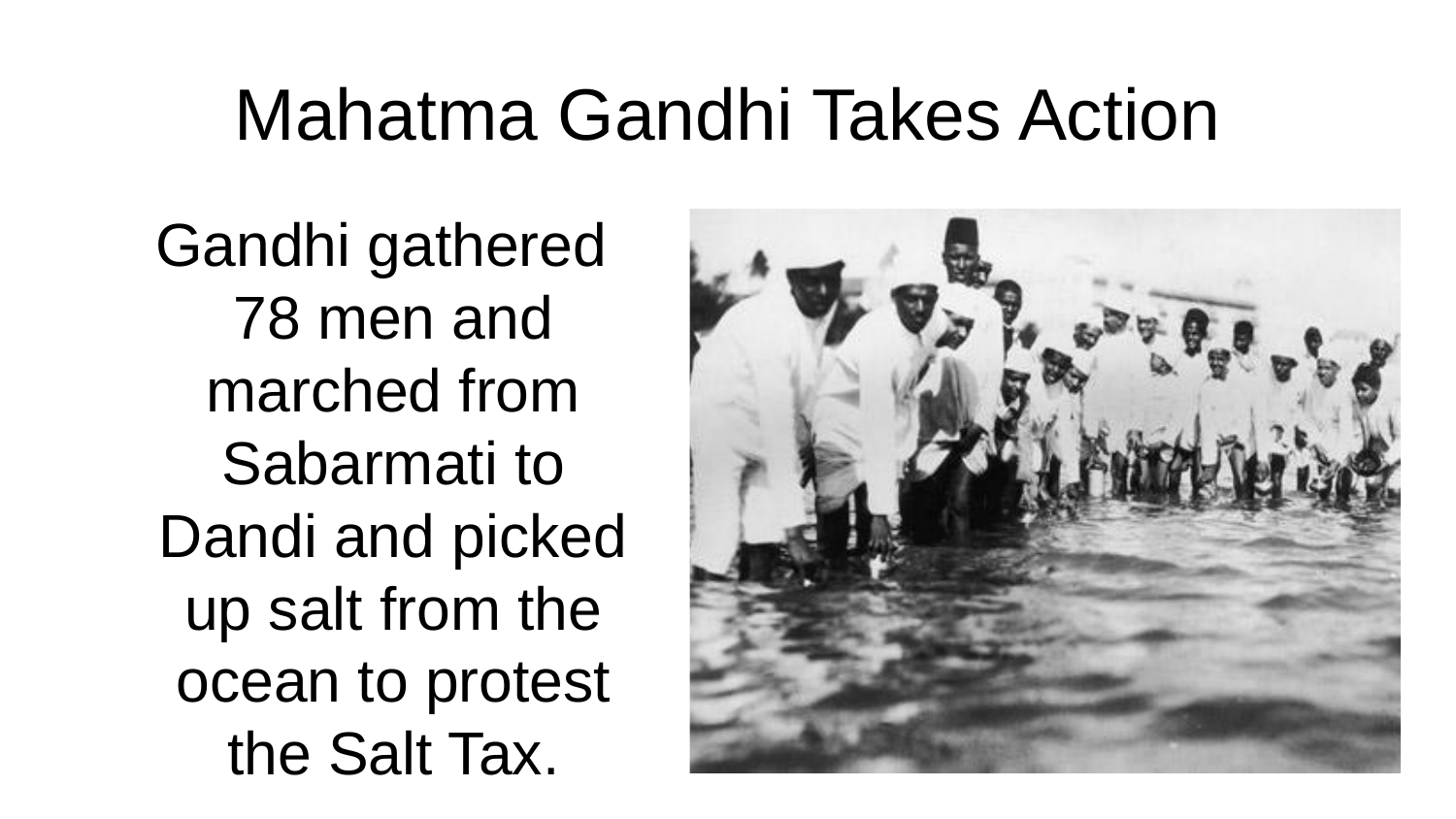

# Mahatma Gandhi Takes Action
Gandhi gathered 78 men and marched from Sabarmati to Dandi and picked up salt from the ocean to protest the Salt Tax.